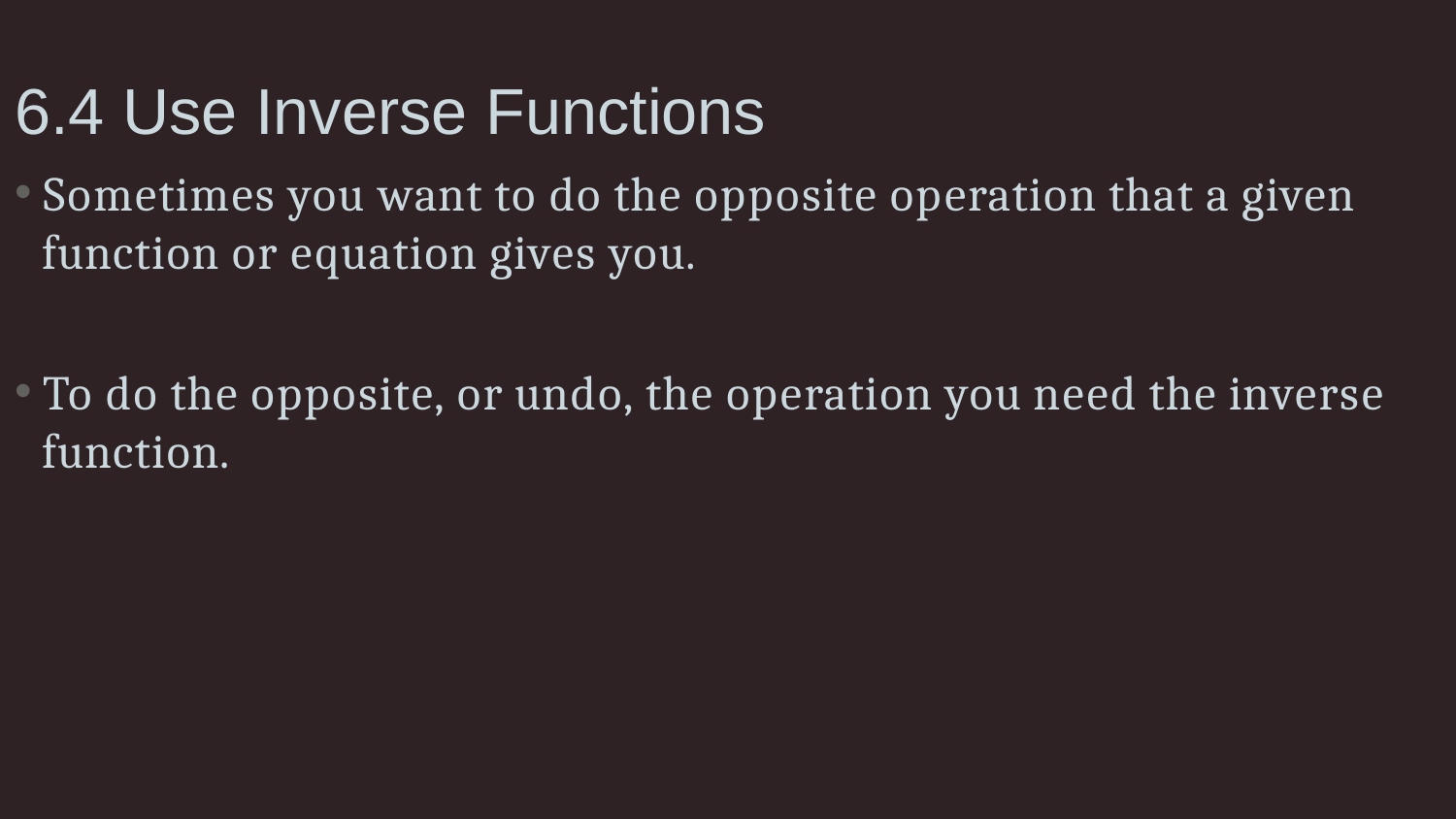

# 6.4 Use Inverse Functions
Sometimes you want to do the opposite operation that a given function or equation gives you.

To do the opposite, or undo, the operation you need the inverse function.